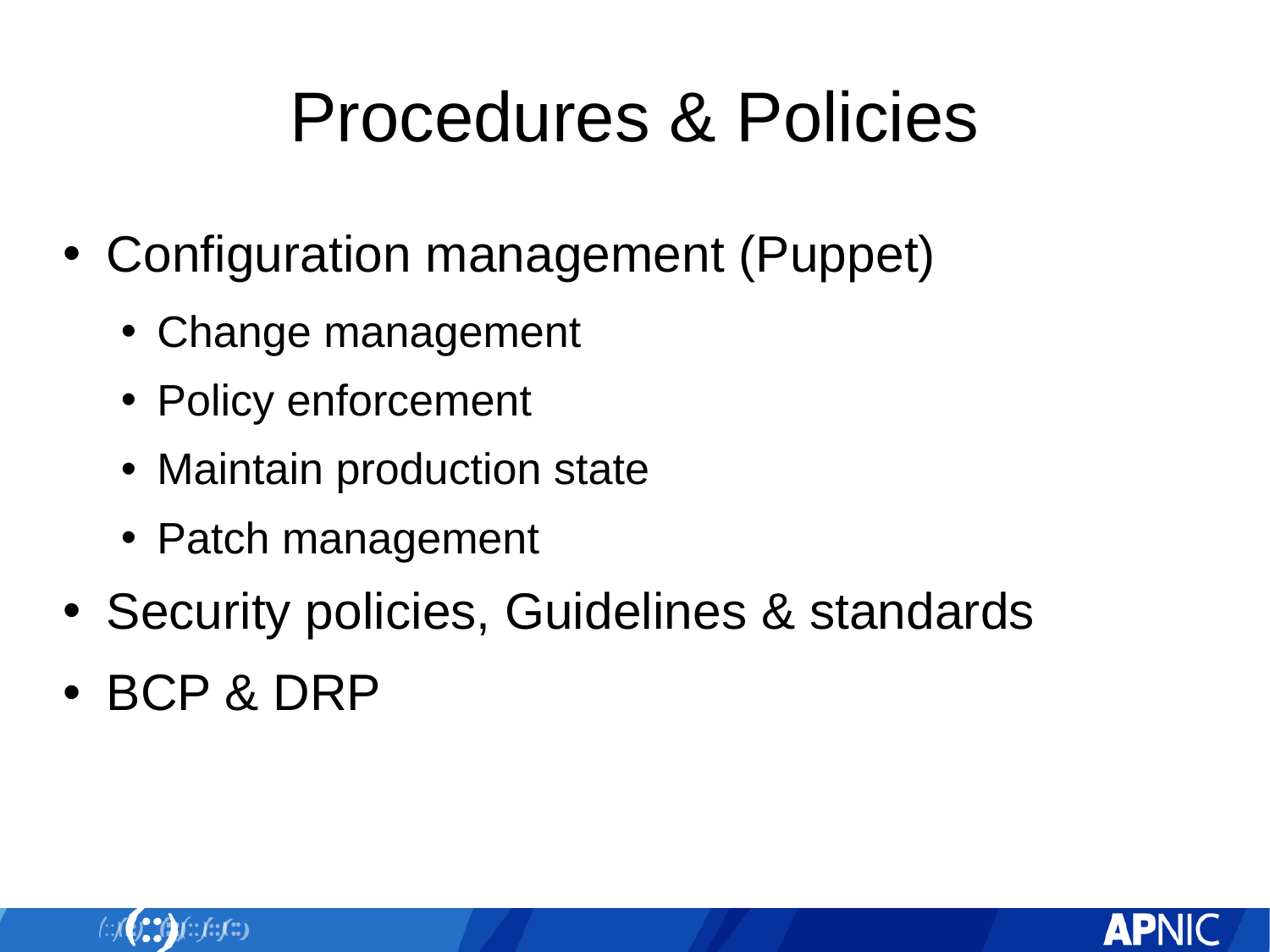

# Procedures & Policies
Configuration management (Puppet)
Change management
Policy enforcement
Maintain production state
Patch management
Security policies, Guidelines & standards
BCP & DRP